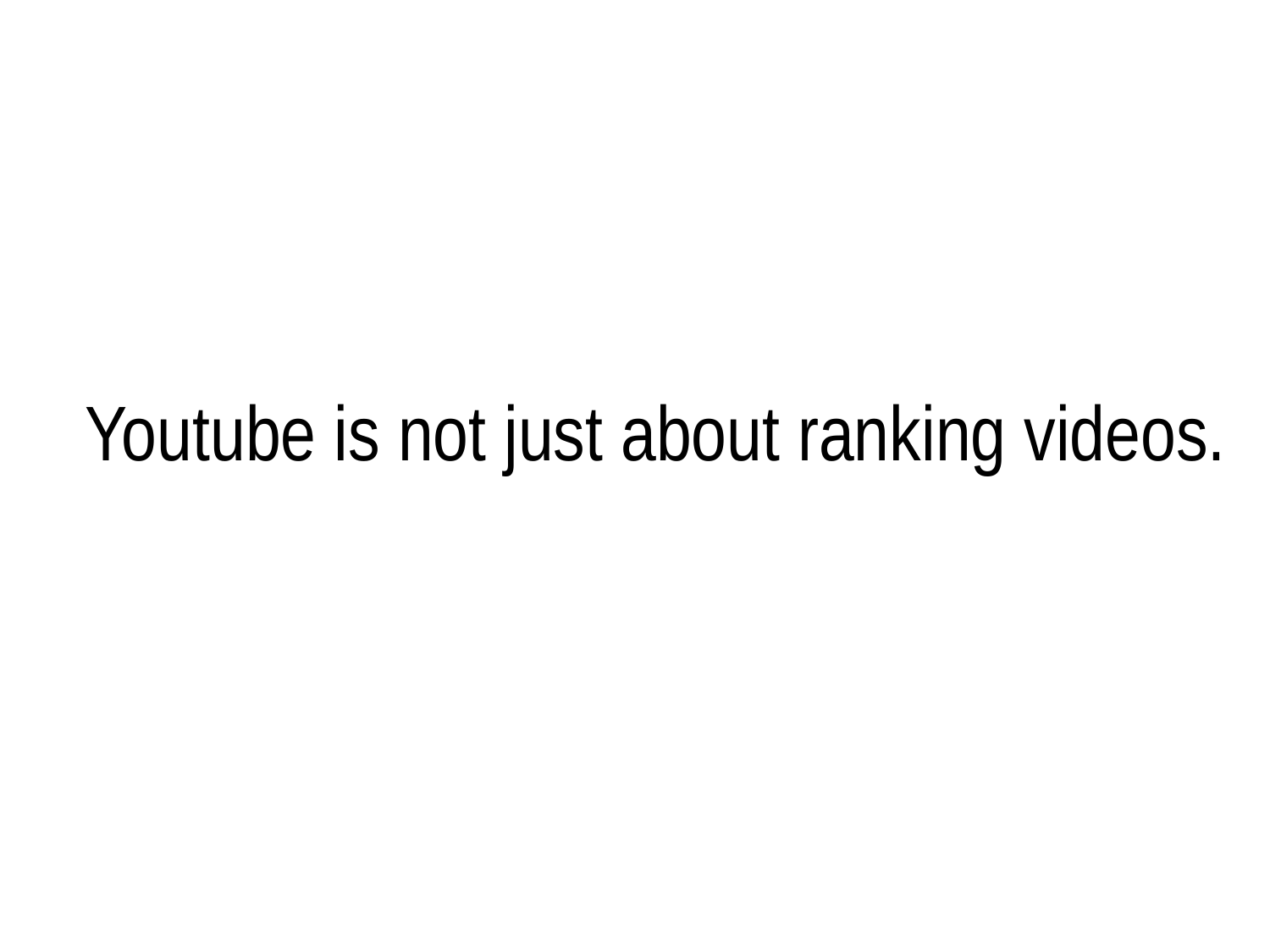

# Youtube is not just about ranking videos.